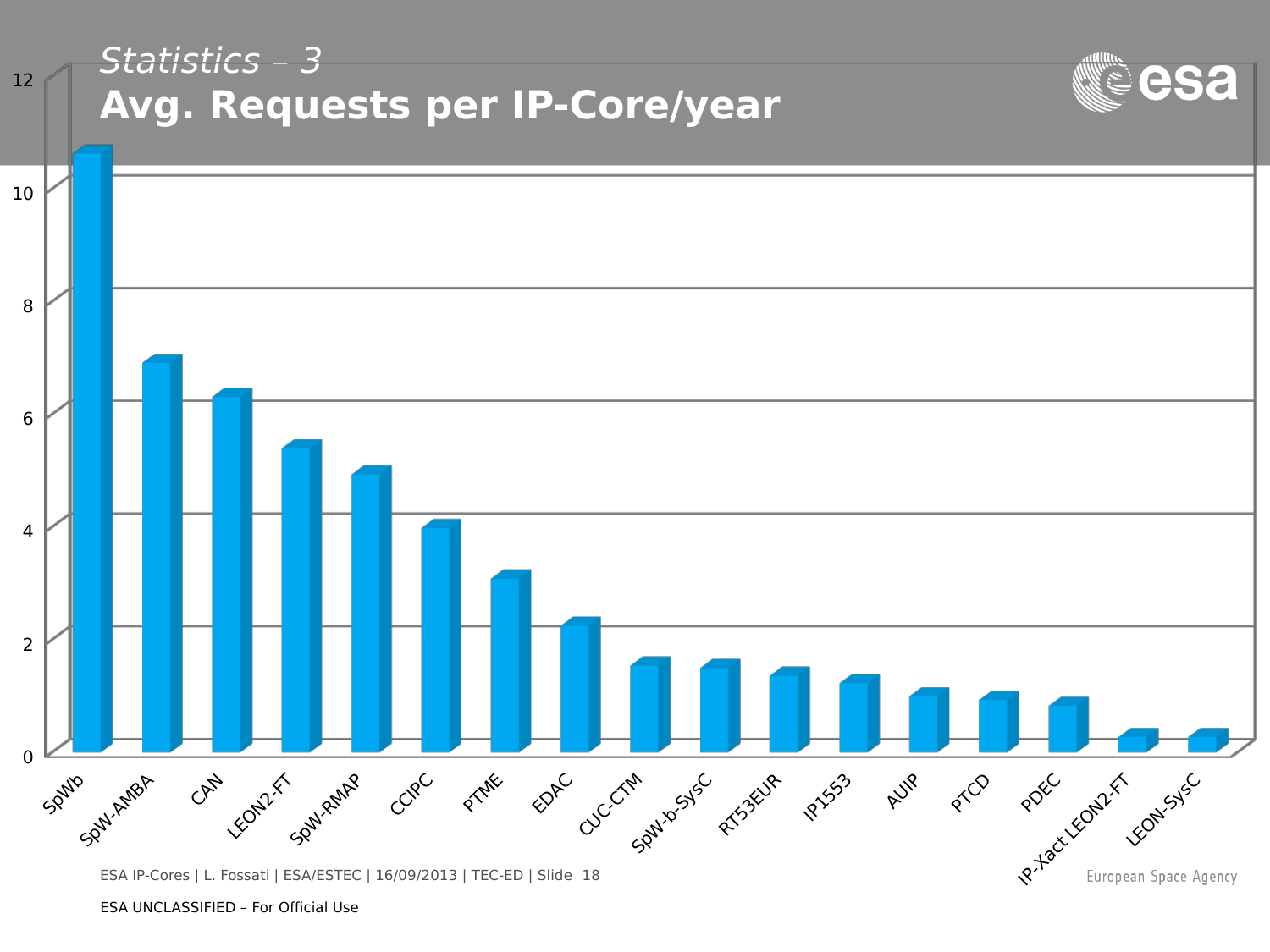

# Statistics – 3 Avg. Requests per IP-Core/year

[unsupported chart]